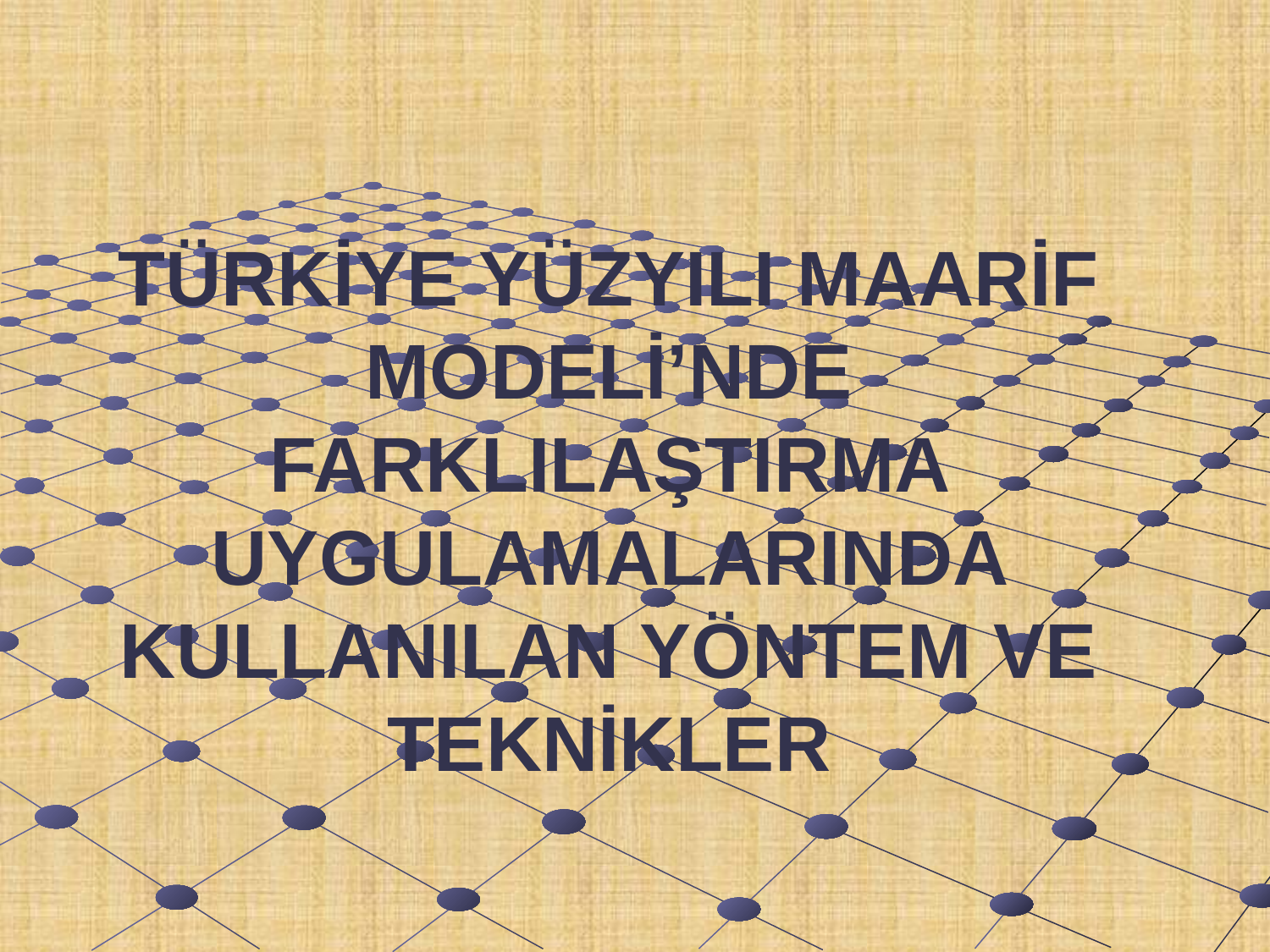

# TÜRKİYE YÜZYILI MAARİF MODELİ’NDE FARKLILAŞTIRMA UYGULAMALARINDA KULLANILAN YÖNTEM VE TEKNİKLER